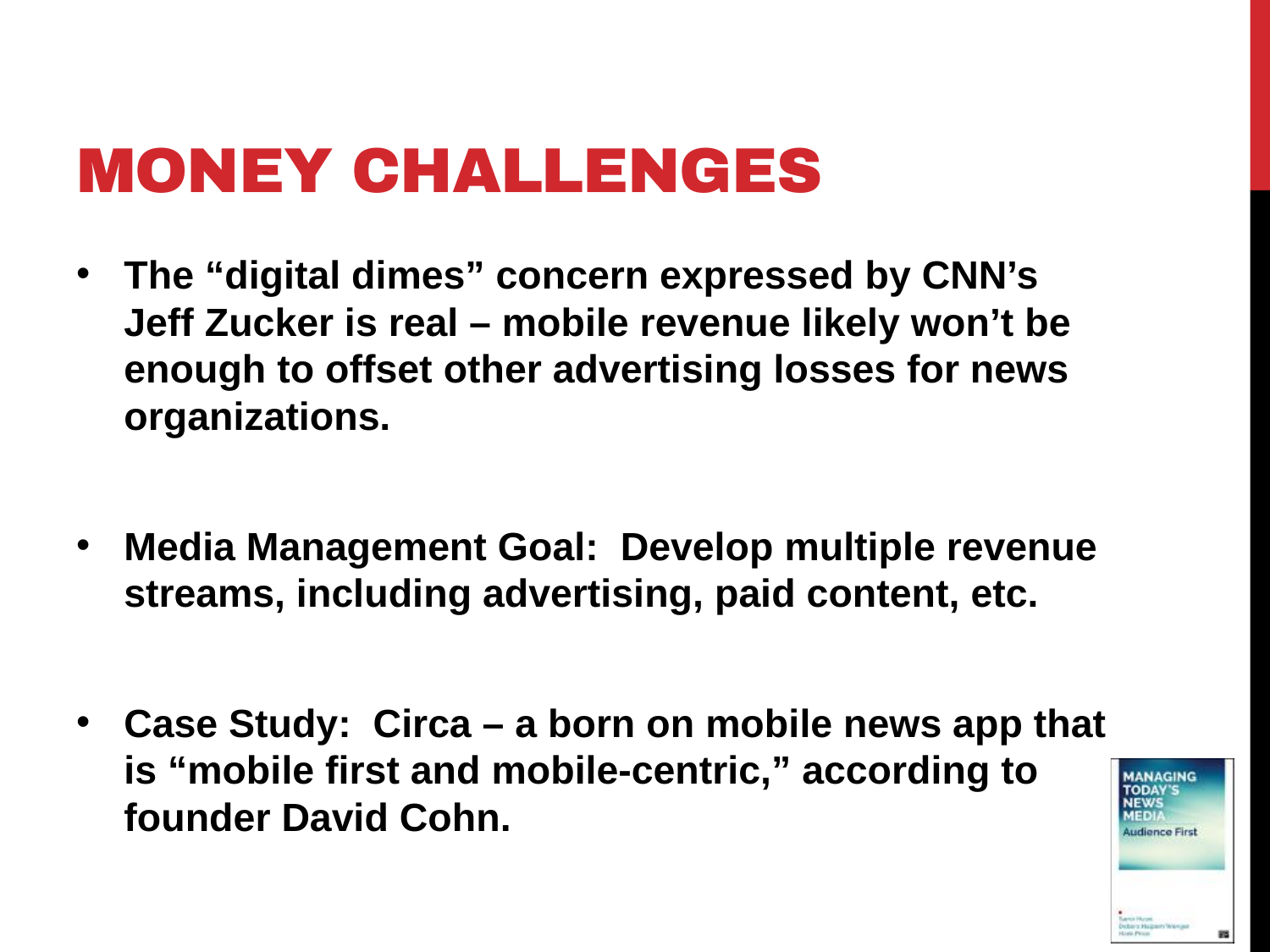

# Money challenges
The “digital dimes” concern expressed by CNN’s Jeff Zucker is real – mobile revenue likely won’t be enough to offset other advertising losses for news organizations.

Media Management Goal:  Develop multiple revenue streams, including advertising, paid content, etc.

Case Study:  Circa – a born on mobile news app that is “mobile first and mobile-centric,” according to founder David Cohn.